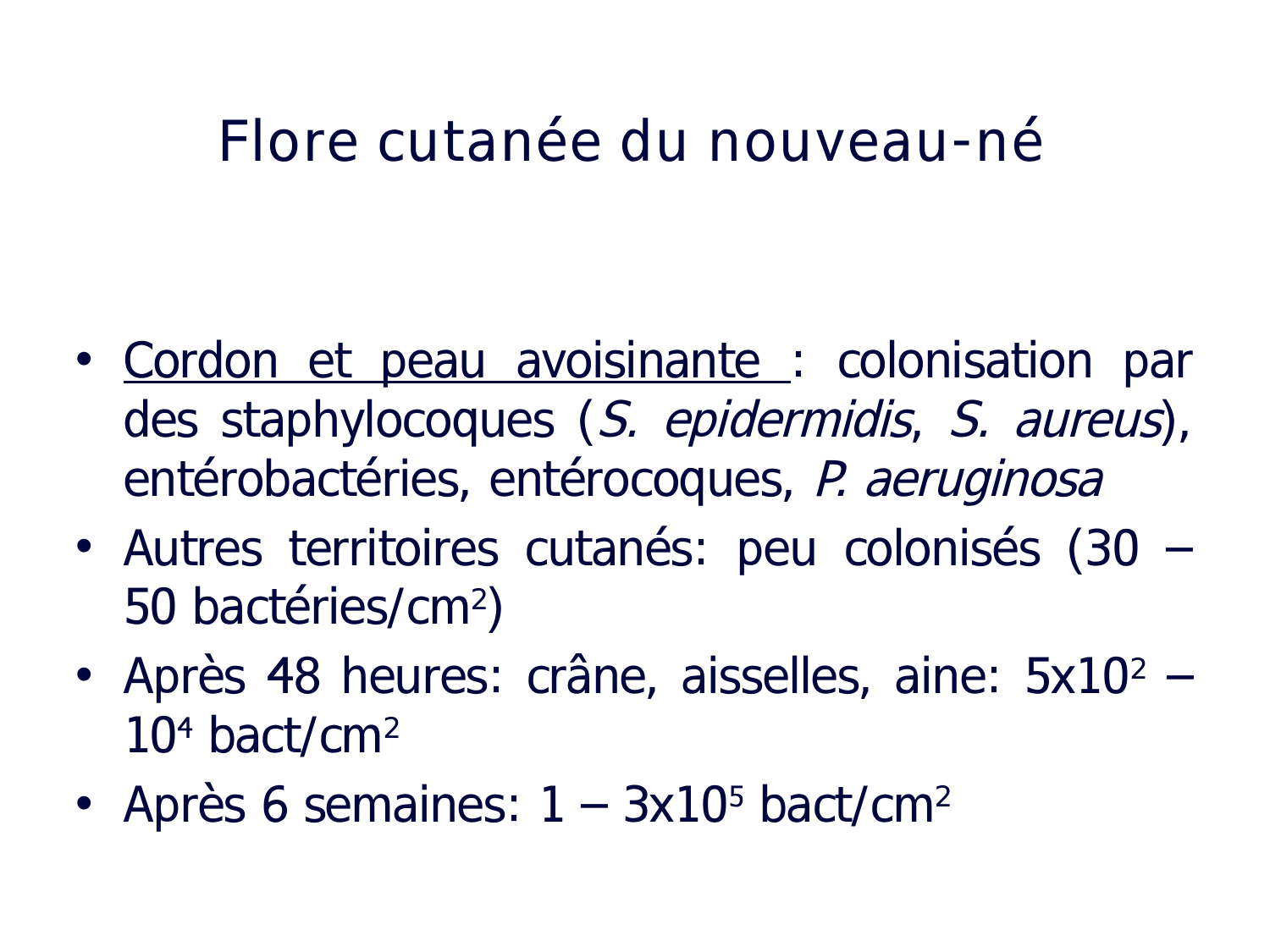

Flore cutanée du nouveau-né
Cordon et peau avoisinante : colonisation par des staphylocoques (S. epidermidis, S. aureus), entérobactéries, entérocoques, P. aeruginosa
Autres territoires cutanés: peu colonisés (30 – 50 bactéries/cm2)
Après 48 heures: crâne, aisselles, aine: 5x102 – 104 bact/cm2
Après 6 semaines: 1 – 3x105 bact/cm2